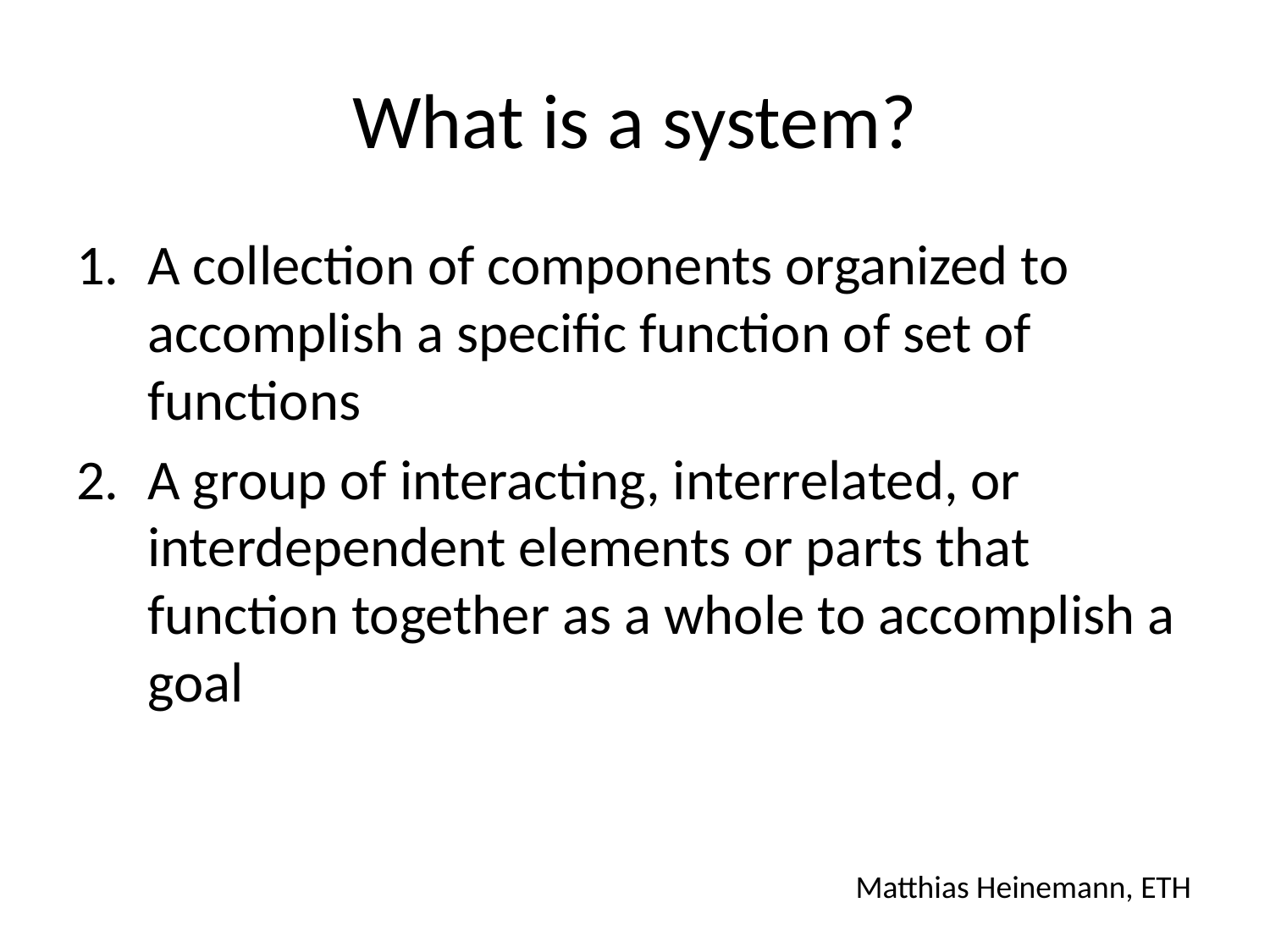

# What is a system?
A collection of components organized to accomplish a specific function of set of functions
A group of interacting, interrelated, or interdependent elements or parts that function together as a whole to accomplish a goal
Matthias Heinemann, ETH